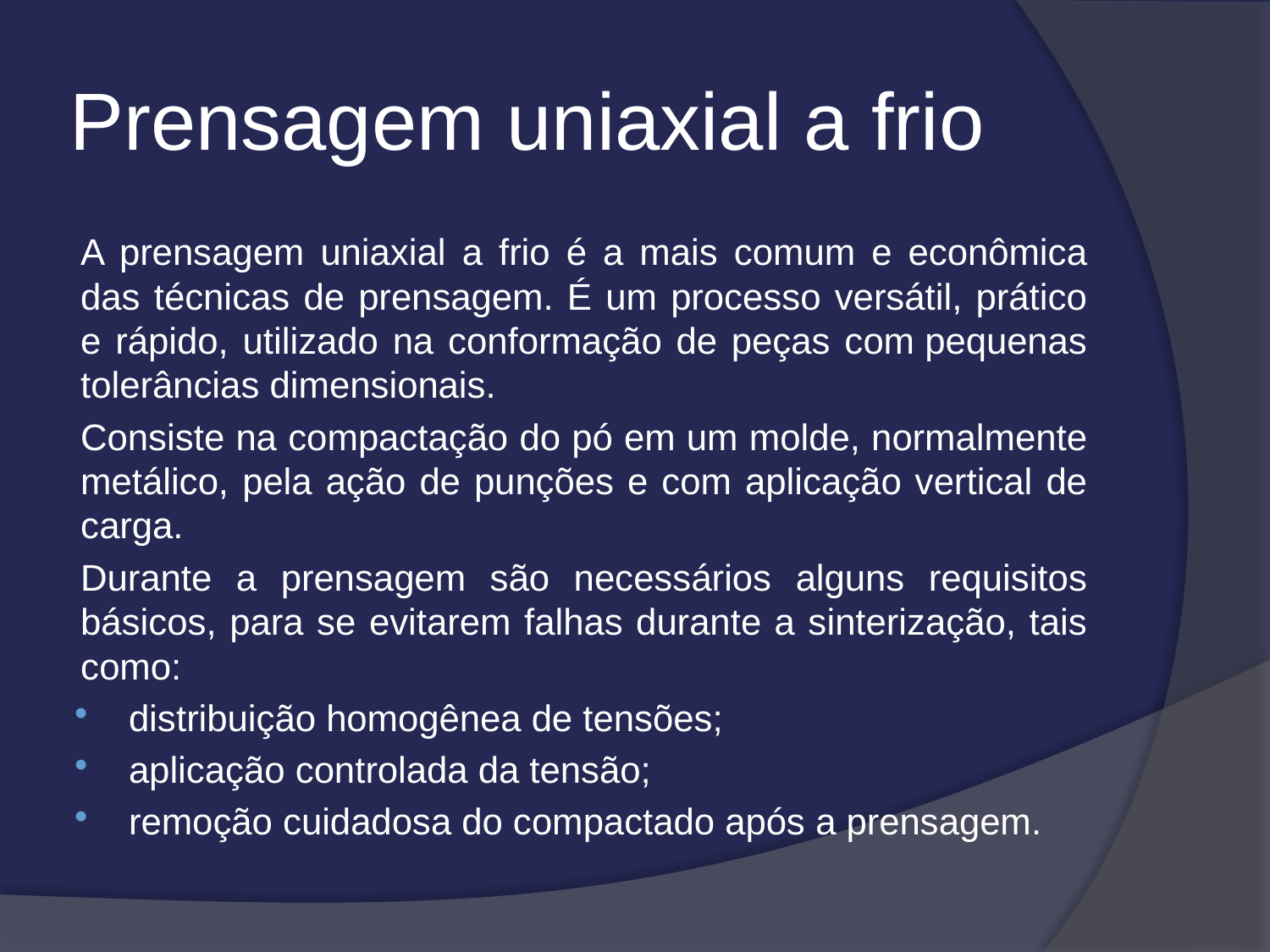

# Prensagem uniaxial a frio
A prensagem uniaxial a frio é a mais comum e econômica das técnicas de prensagem. É um processo versátil, prático e rápido, utilizado na conformação de peças com pequenas tolerâncias dimensionais.
Consiste na compactação do pó em um molde, normalmente metálico, pela ação de punções e com aplicação vertical de carga.
Durante a prensagem são necessários alguns requisitos básicos, para se evitarem falhas durante a sinterização, tais como:
distribuição homogênea de tensões;
aplicação controlada da tensão;
remoção cuidadosa do compactado após a prensagem.